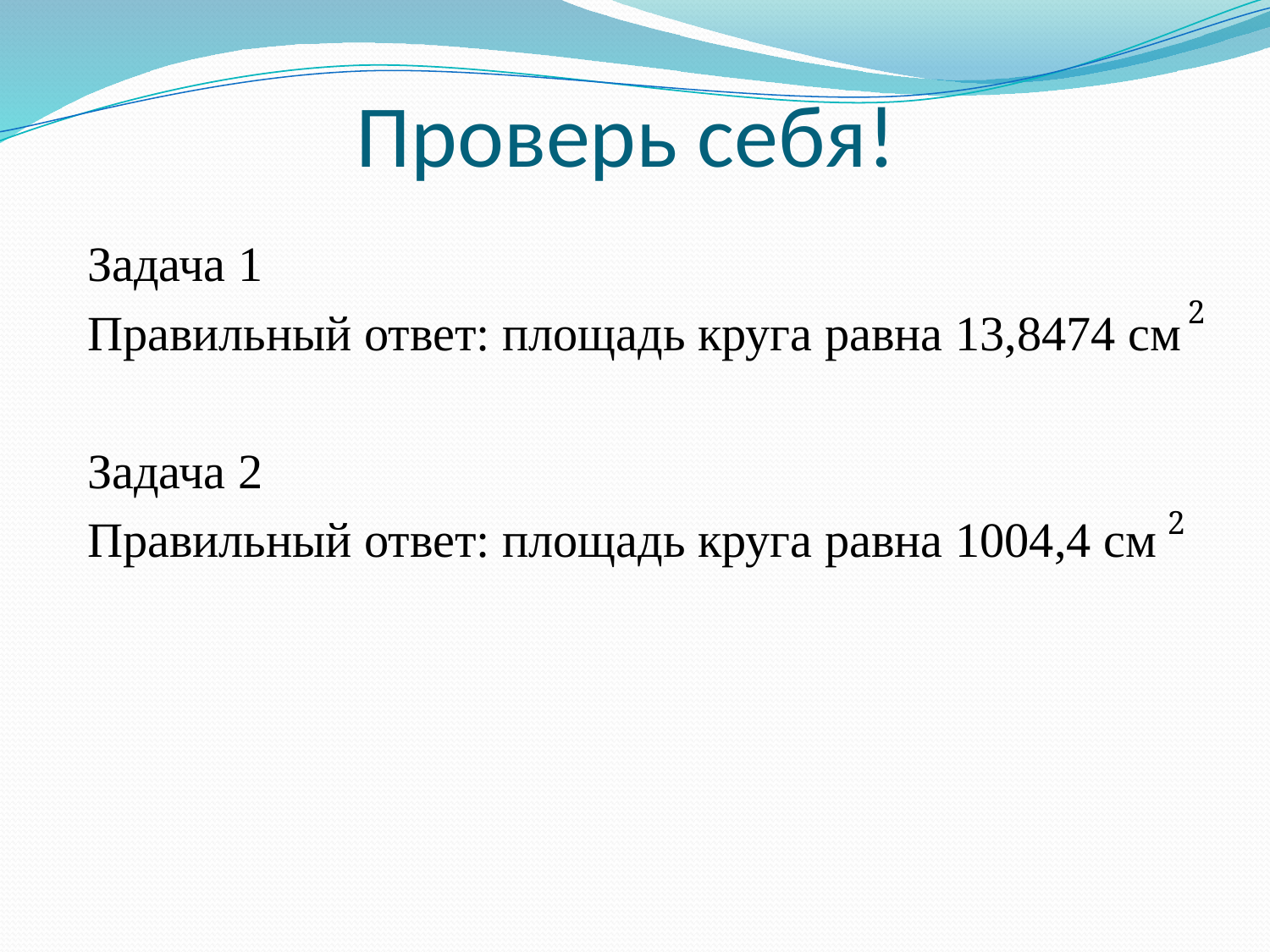

# Проверь себя!
Задача 1
Правильный ответ: площадь круга равна 13,8474 см

Задача 2
Правильный ответ: площадь круга равна 1004,4 см
2
2